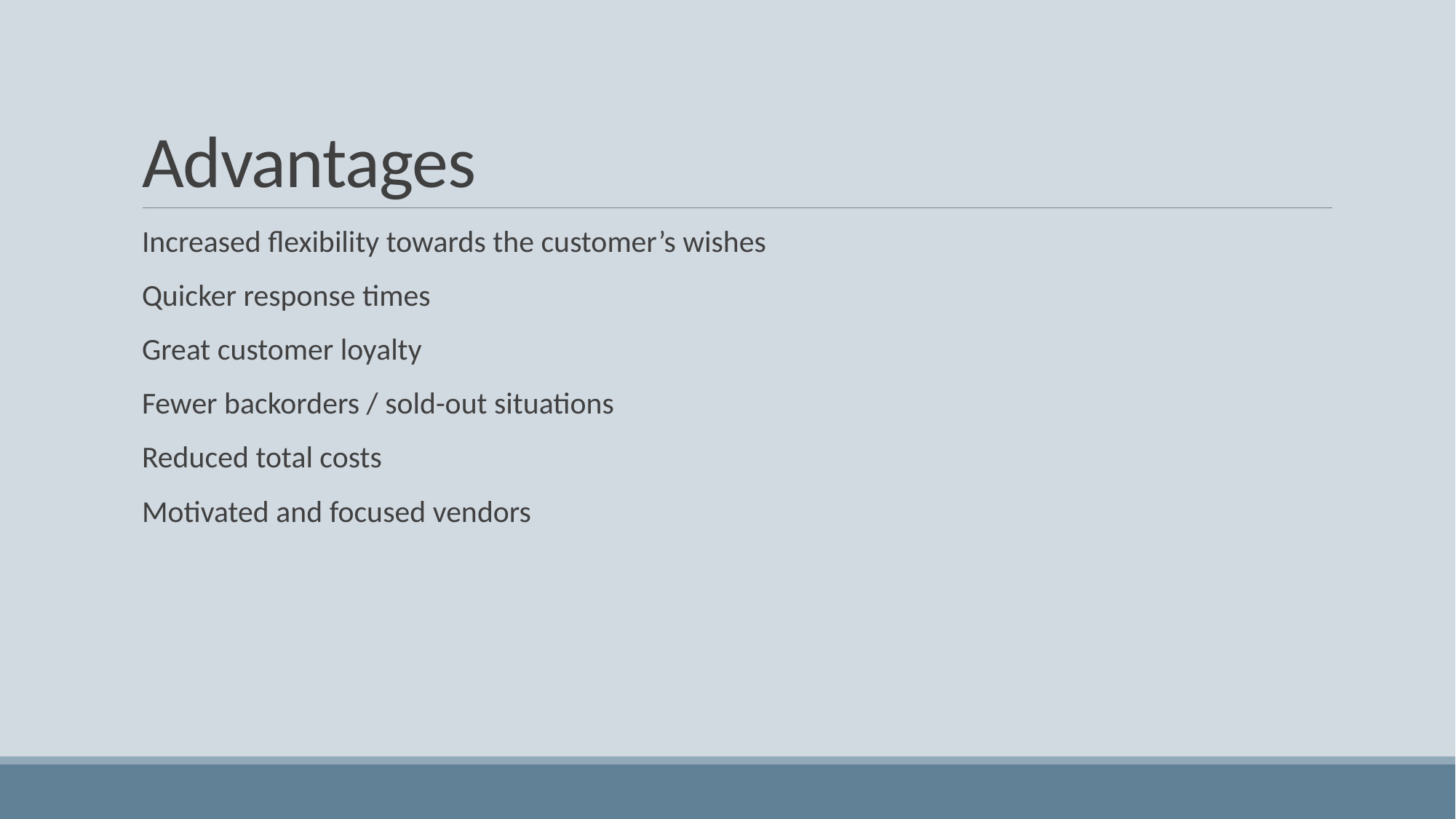

# Advantages
Increased flexibility towards the customer’s wishes
Quicker response times
Great customer loyalty
Fewer backorders / sold-out situations
Reduced total costs
Motivated and focused vendors